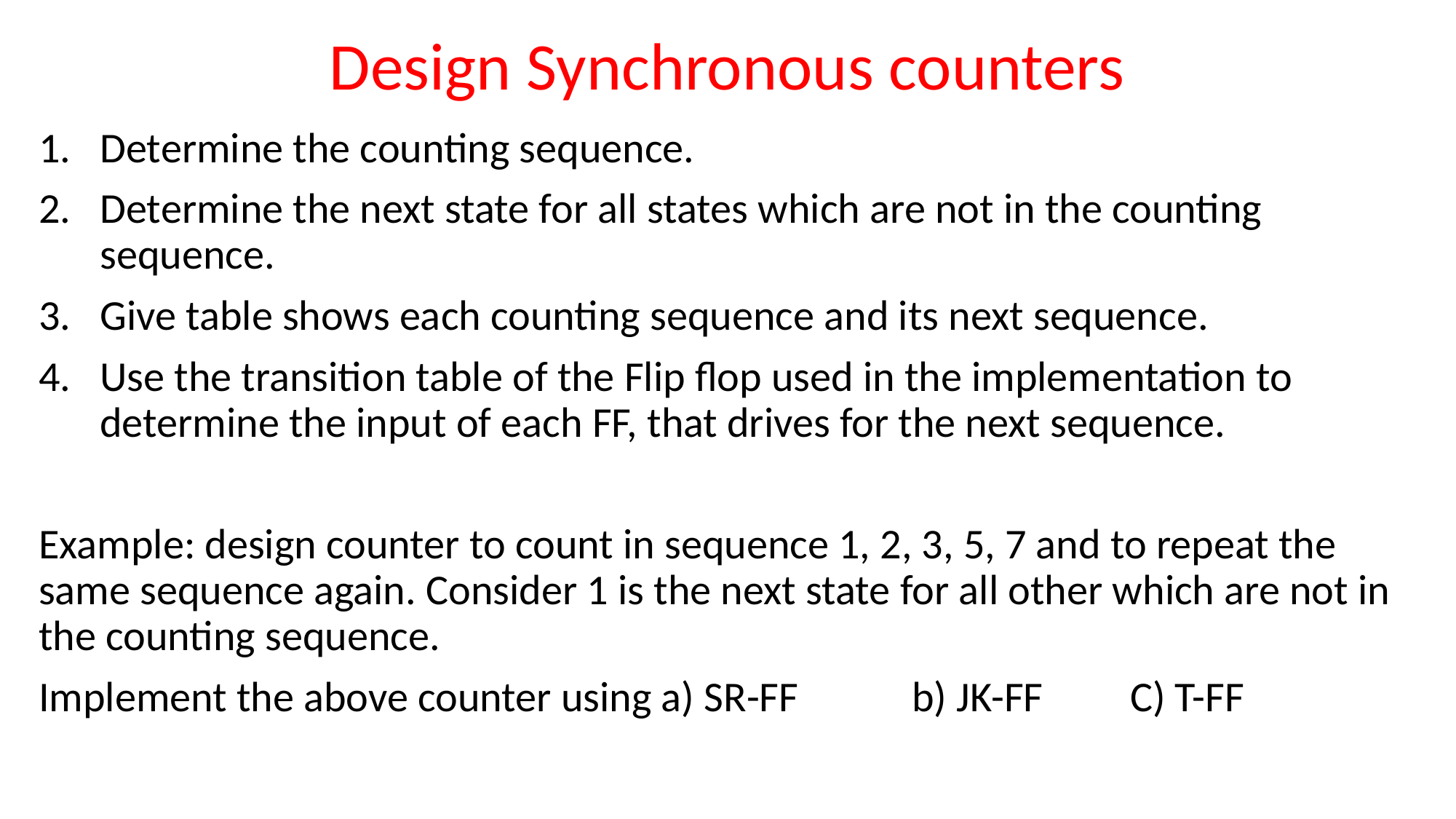

# Design Synchronous counters
Determine the counting sequence.
Determine the next state for all states which are not in the counting sequence.
Give table shows each counting sequence and its next sequence.
Use the transition table of the Flip flop used in the implementation to determine the input of each FF, that drives for the next sequence.

Example: design counter to count in sequence 1, 2, 3, 5, 7 and to repeat the same sequence again. Consider 1 is the next state for all other which are not in the counting sequence.
Implement the above counter using a) SR-FF		b) JK-FF	C) T-FF